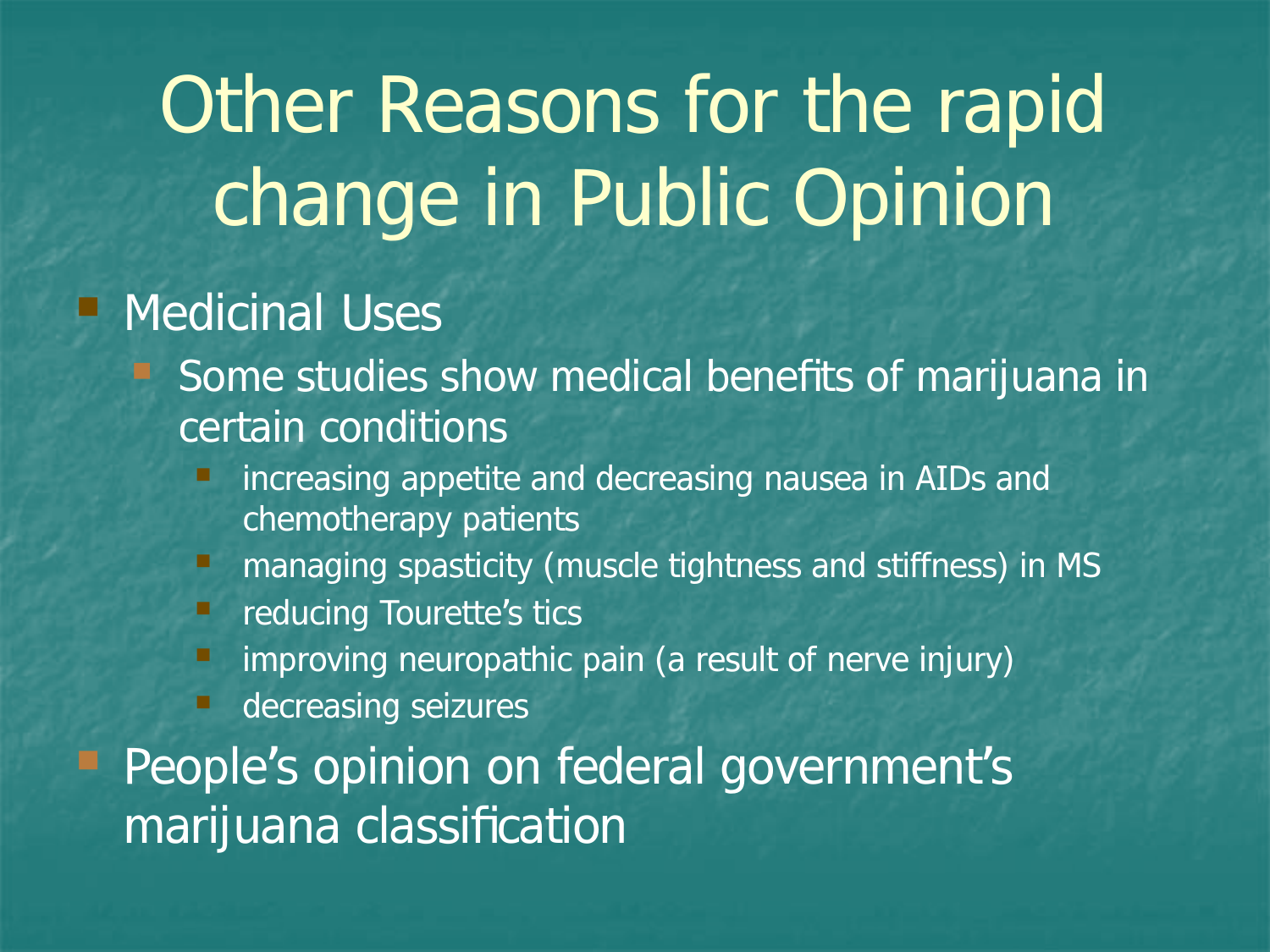

# Other Reasons for the rapid change in Public Opinion
Medicinal Uses
Some studies show medical benefits of marijuana in certain conditions
increasing appetite and decreasing nausea in AIDs and chemotherapy patients
managing spasticity (muscle tightness and stiffness) in MS
reducing Tourette’s tics
improving neuropathic pain (a result of nerve injury)
decreasing seizures
People’s opinion on federal government’s marijuana classification